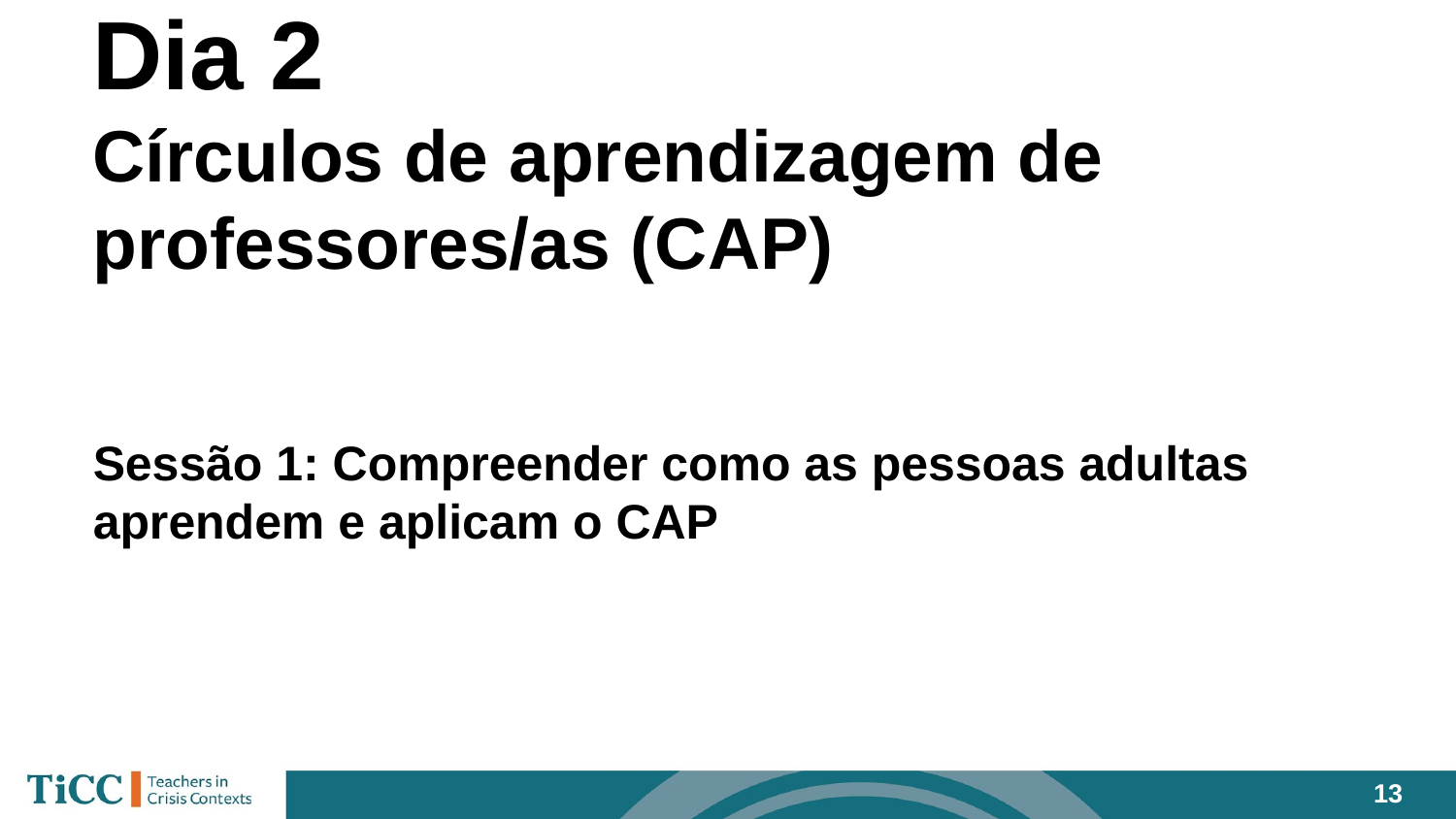

# Dia 2
Círculos de aprendizagem de professores/as (CAP)
Sessão 1: Compreender como as pessoas adultas aprendem e aplicam o CAP
13